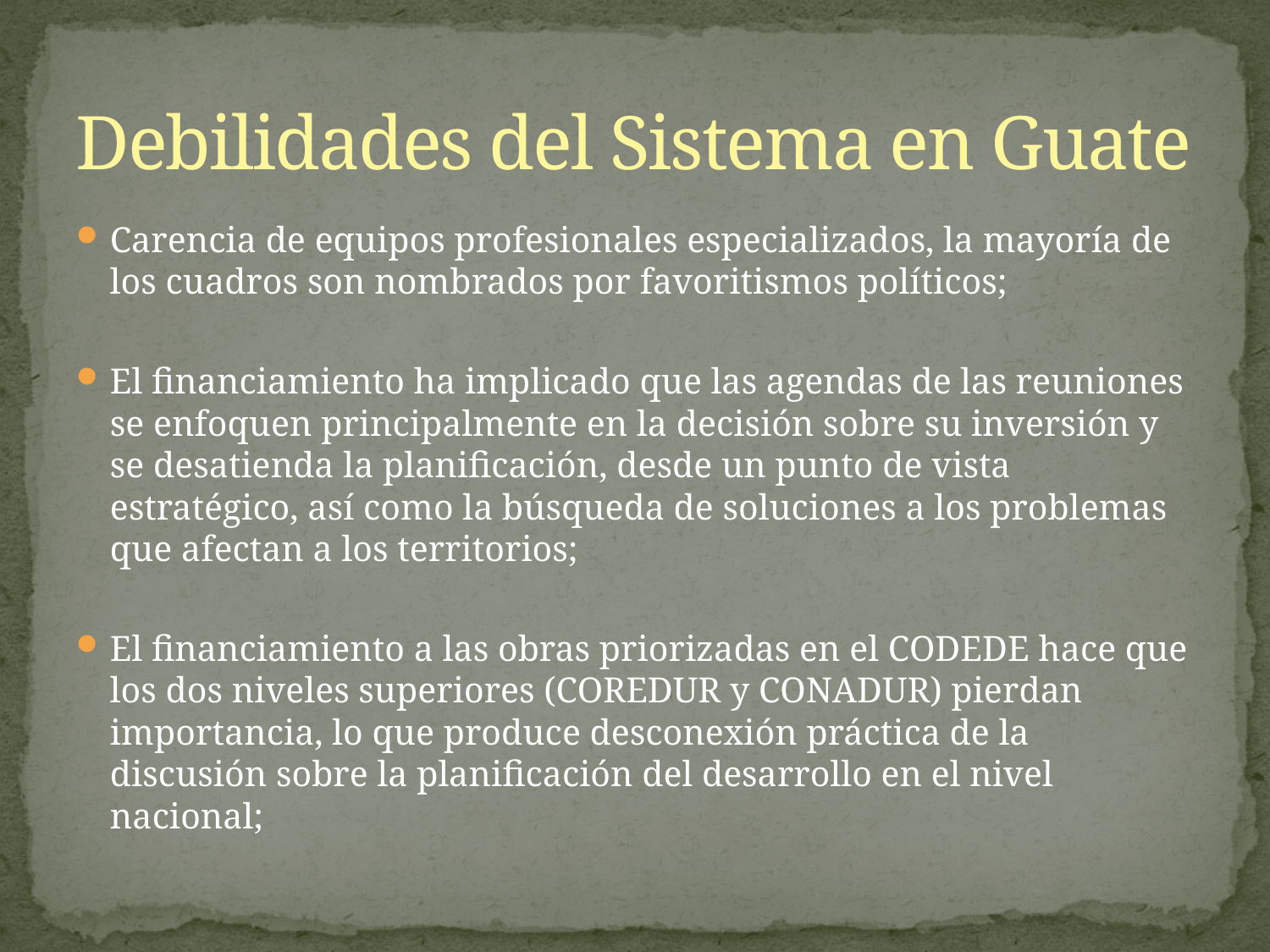

# Debilidades del Sistema en Guate
Carencia de equipos profesionales especializados, la mayoría de los cuadros son nombrados por favoritismos políticos;

El financiamiento ha implicado que las agendas de las reuniones se enfoquen principalmente en la decisión sobre su inversión y se desatienda la planificación, desde un punto de vista estratégico, así como la búsqueda de soluciones a los problemas que afectan a los territorios;

El financiamiento a las obras priorizadas en el CODEDE hace que los dos niveles superiores (COREDUR y CONADUR) pierdan importancia, lo que produce desconexión práctica de la discusión sobre la planificación del desarrollo en el nivel nacional;